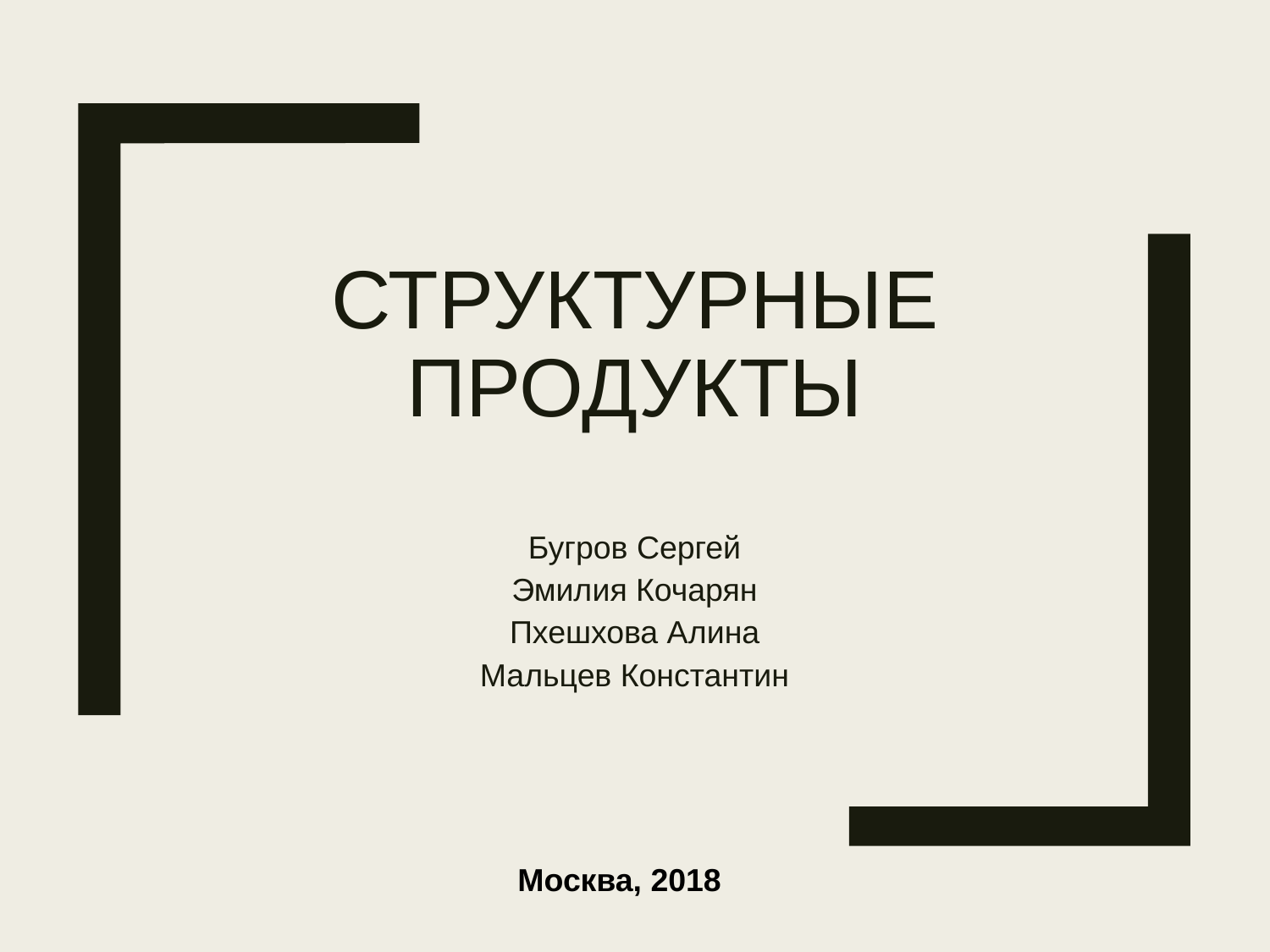

# Структурные продукты
Бугров Сергей
Эмилия Кочарян
Пхешхова Алина
Мальцев Константин
Москва, 2018